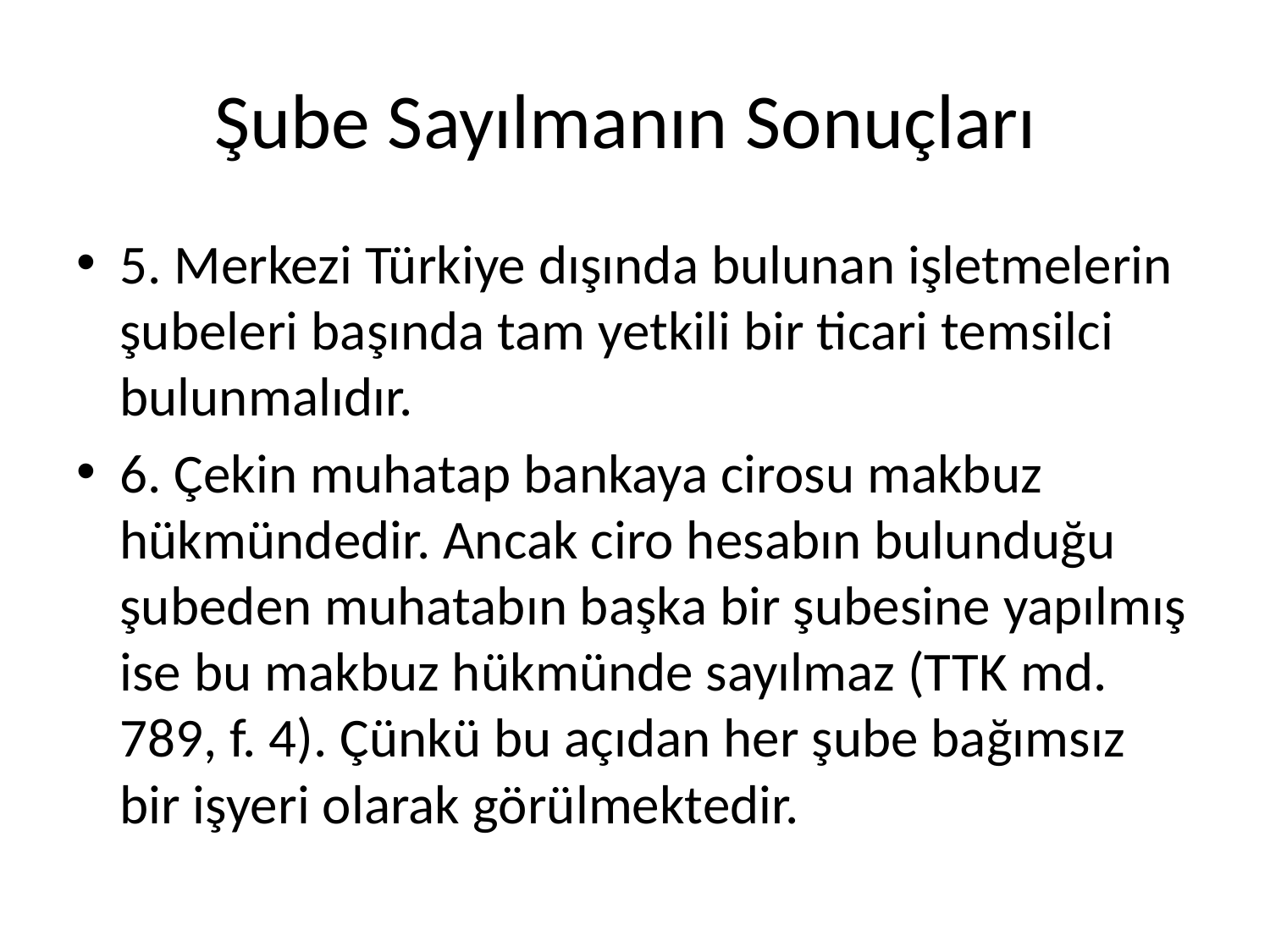

# Şube Sayılmanın Sonuçları
5. Merkezi Türkiye dışında bulunan işletmelerin şubeleri başında tam yetkili bir ticari temsilci bulunmalıdır.
6. Çekin muhatap bankaya cirosu makbuz hükmündedir. Ancak ciro hesabın bulunduğu şubeden muhatabın başka bir şubesine yapılmış ise bu makbuz hükmünde sayılmaz (TTK md. 789, f. 4). Çünkü bu açıdan her şube bağımsız bir işyeri olarak görülmektedir.